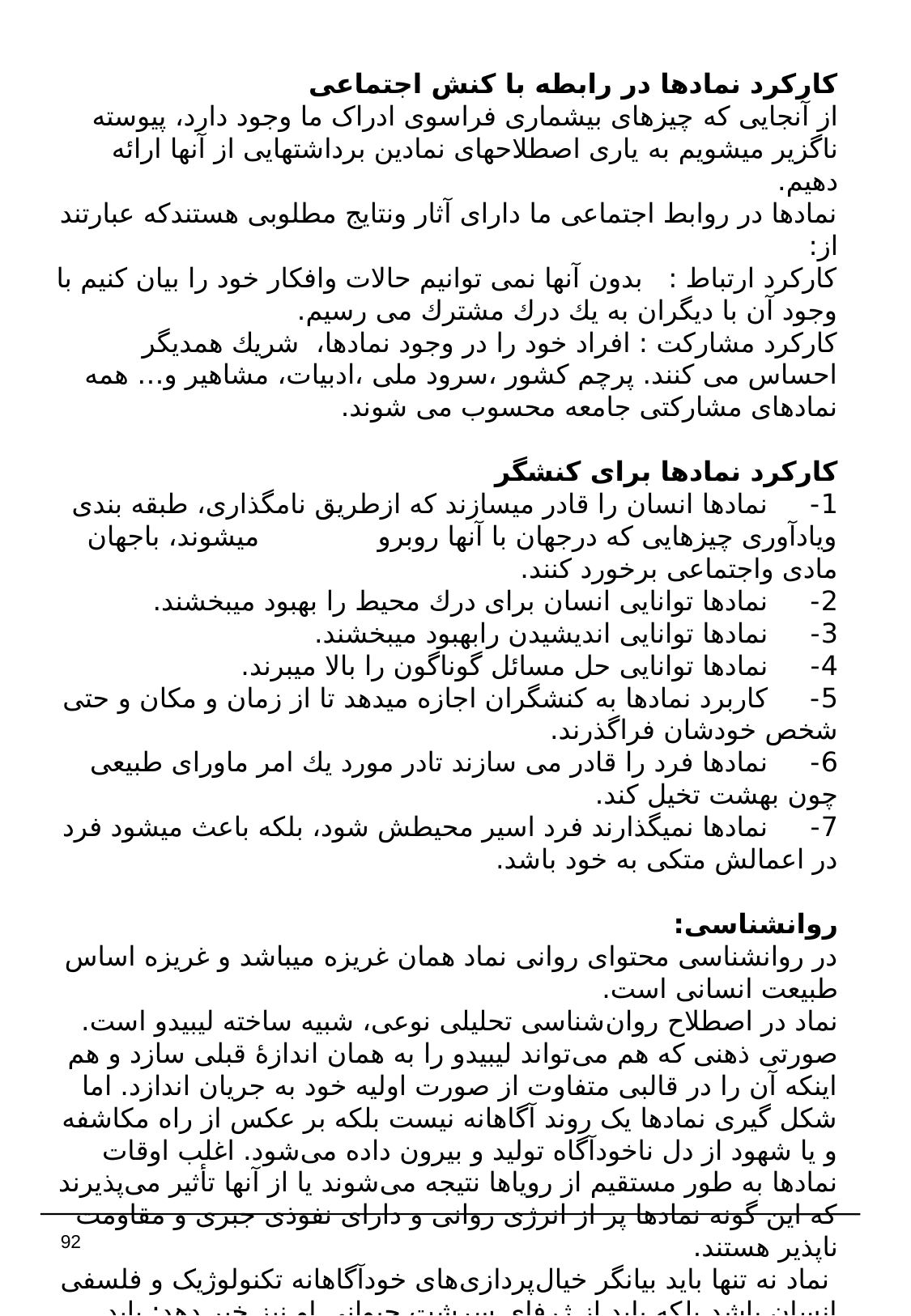

كاركرد نمادها در رابطه با كنش اجتماعی
از آنجایی که‌ چیزهای بیشماری فراسوی ادراک ما وجود دارد، پیوسته‌ ناگزیر می‏شویم به‌ یاری اصطلاح‏های نمادین برداشت‏هایی از آنها ارائه‌ دهیم.
نمادها در روابط اجتماعی ما دارای آثار ونتایج مطلوبی هستندكه عبارتند از:
كاركرد ارتباط :   بدون آنها نمی توانیم حالات وافكار خود را بیان كنیم با وجود آن با دیگران به یك درك مشترك می رسیم.
كاركرد مشاركت : افراد خود را در وجود نمادها،  شریك همدیگر احساس می كنند. پرچم كشور ،سرود ملی ،ادبیات، مشاهیر و… همه نمادهای مشاركتی جامعه محسوب می شوند.

كاركرد نمادها برای كنشگر 
1-     نمادها انسان را قادر می‏سازند كه ازطریق نامگذاری، طبقه بندی ویادآوری چیزهایی كه درجهان با آنها روبرو              می‏شوند، باجهان مادی واجتماعی برخورد كنند.
2-     نمادها توانایی انسان برای درك محیط را بهبود می‏بخشند.
3-     نمادها توانایی اندیشیدن رابهبود می‏بخشند.
4-     نمادها توانایی حل مسائل گوناگون را بالا می‏برند.
5-     كاربرد نمادها به كنشگران اجازه می‏دهد تا از زمان و مكان و حتی شخص خودشان فراگذرند.
6-     نمادها فرد را قادر می سازند تادر مورد یك امر ماورای طبیعی چون بهشت تخیل كند.
7-     نمادها نمی‏گذارند فرد اسیر محیطش شود، بلكه باعث می‏شود فرد در اعمالش متكی به خود باشد.

روانشناسی:
در روانشناسی محتوای روانی نماد همان غریزه‌ می‏باشد و غریزه‌ اساس طبیعت انسانی است.
نماد در اصطلاح روان‌شناسی تحلیلی نوعی، شبیه ساخته لیبیدو است. صورتی ذهنی که هم می‌تواند لیبیدو را به همان اندازهٔ قبلی سازد و هم اینکه آن را در قالبی متفاوت از صورت اولیه خود به جریان اندازد. اما شکل گیری نمادها یک روند آگاهانه نیست بلکه بر عکس از راه مکاشفه و یا شهود از دل ناخودآگاه تولید و بیرون داده می‌شود. اغلب اوقات نمادها به طور مستقیم از رویاها نتیجه می‌شوند یا از آنها تأثیر می‌پذیرند که این گونه نمادها پر از انرژی روانی و دارای نفوذی جبری و مقاومت ناپذیر هستند.
 نماد نه تنها باید بیانگر خیال‌پردازی‌های خودآگاهانه تکنولوژیک و فلسفی انسان باشد بلکه باید از ژرفای سرشت حیوانی او نیز خبر دهد: باید تقلیدی از کلیت انسان و بازگو کنندهٔ همان باشد.
92